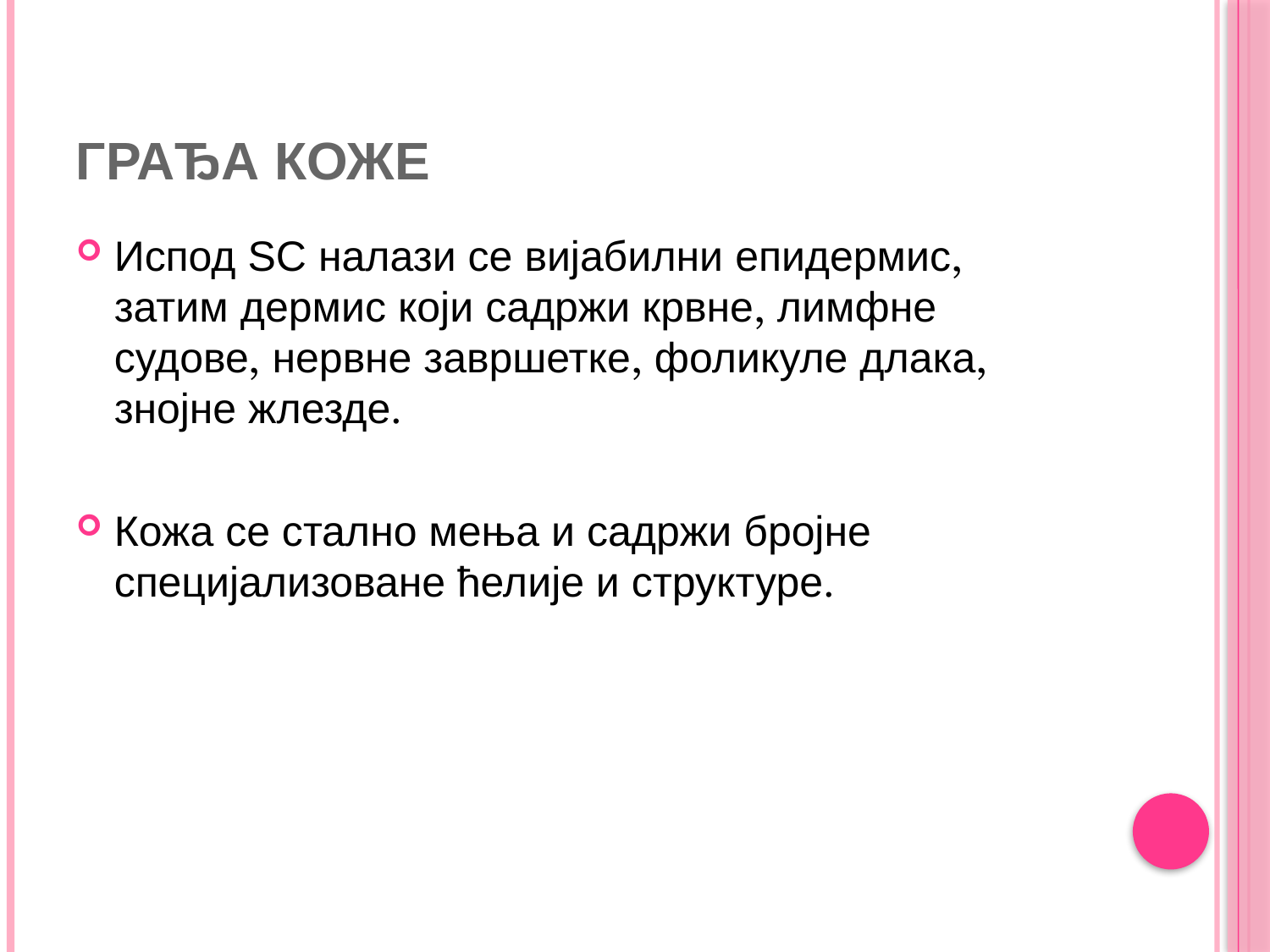

# Грађа коже
Испод SC налази се вијабилни епидермис, затим дермис који садржи крвне, лимфне судове, нервне завршетке, фоликуле длака, знојне жлезде.

Кожа се стално мења и садржи бројне специјализоване ћелије и структуре.